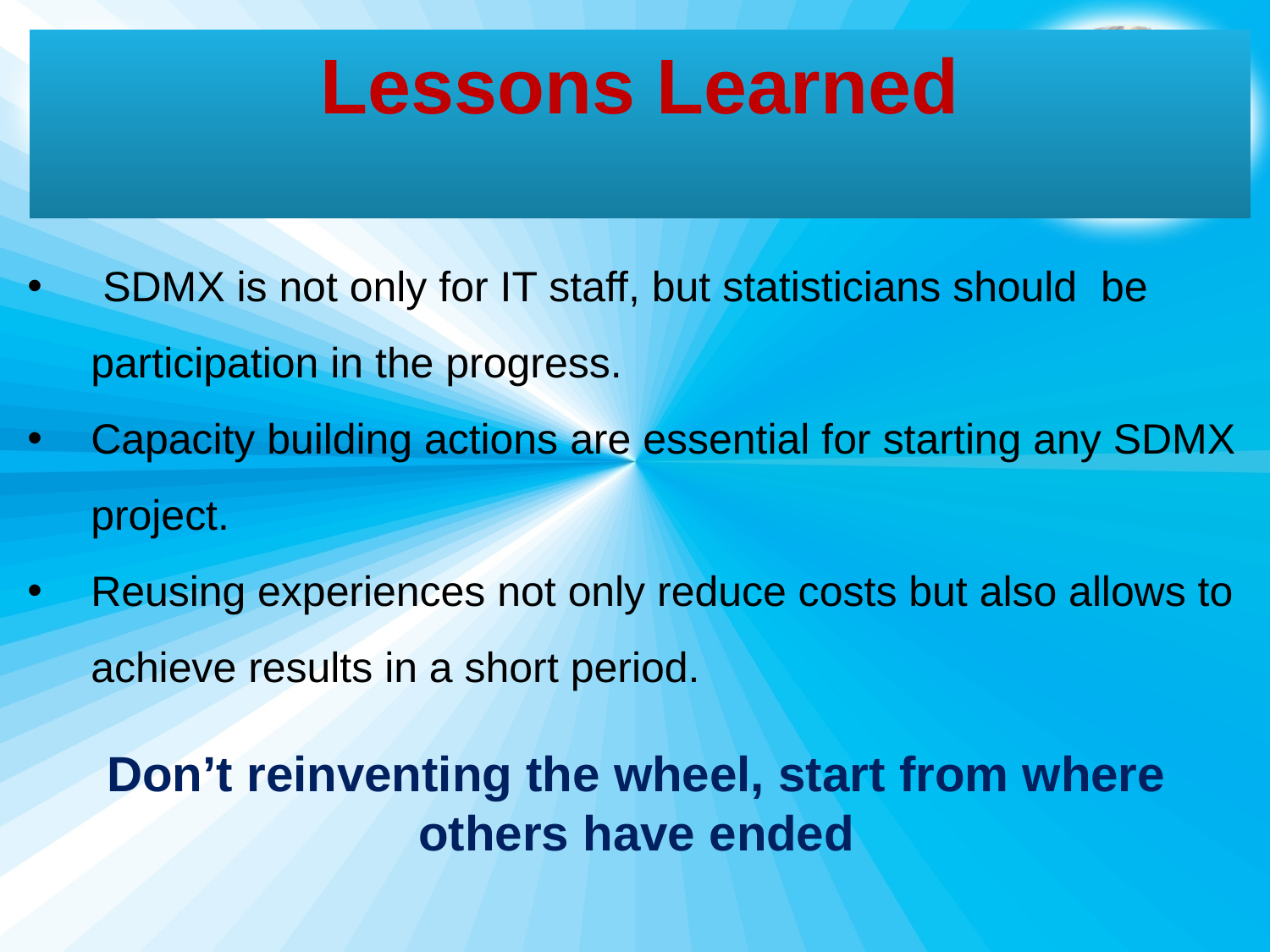

Lessons Learned
 SDMX is not only for IT staff, but statisticians should  be participation in the progress.
Capacity building actions are essential for starting any SDMX project.
Reusing experiences not only reduce costs but also allows to achieve results in a short period.

Don’t reinventing the wheel, start from where others have ended